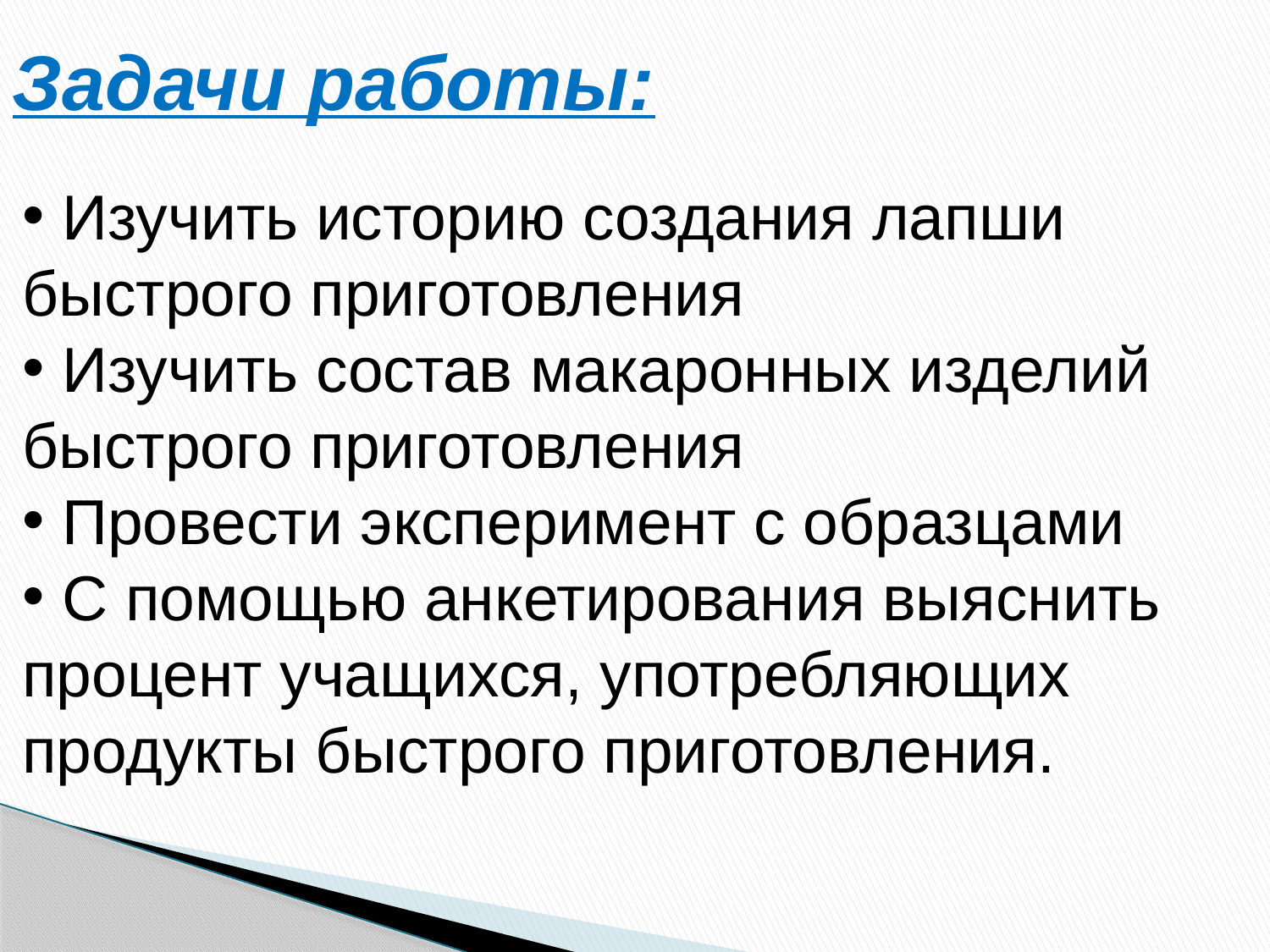

# Задачи работы:
 Изучить историю создания лапши быстрого приготовления
 Изучить состав макаронных изделий быстрого приготовления
 Провести эксперимент с образцами
 С помощью анкетирования выяснить процент учащихся, употребляющих продукты быстрого приготовления.